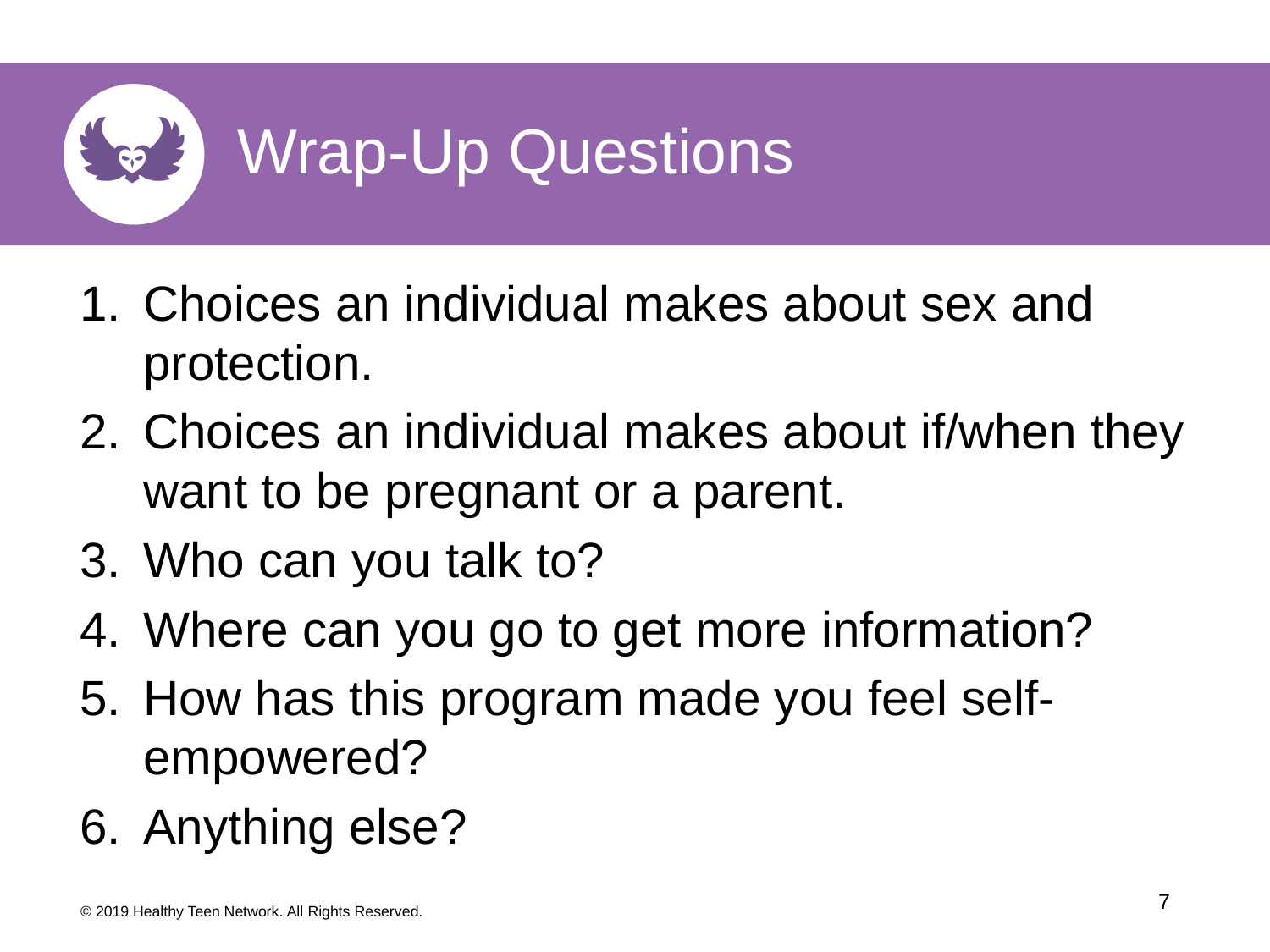

Wrap-Up Questions
Choices an individual makes about sex and protection.
Choices an individual makes about if/when they want to be pregnant or a parent.
Who can you talk to?
Where can you go to get more information?
How has this program made you feel self-empowered?
Anything else?